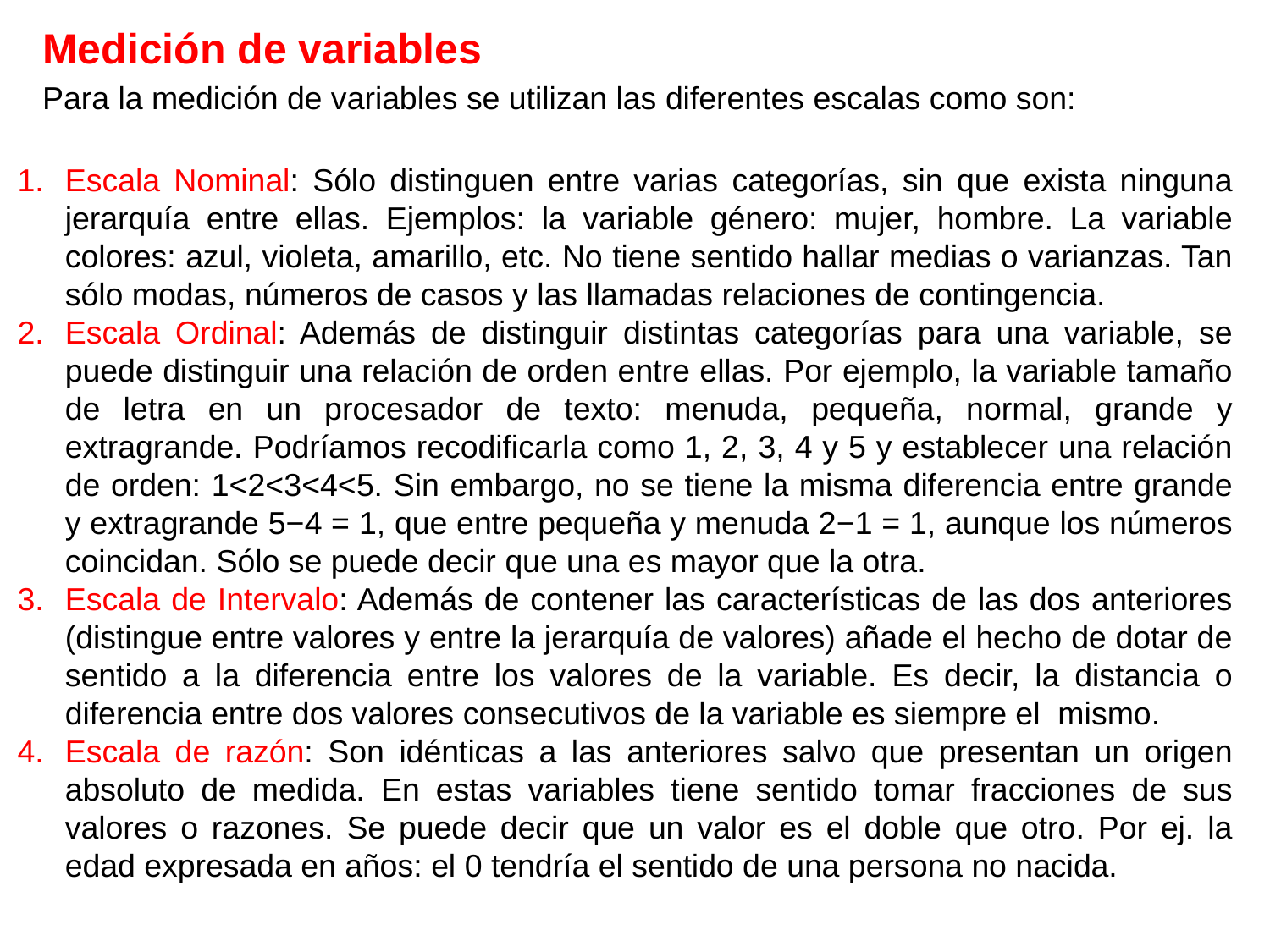

Medición de variables
Para la medición de variables se utilizan las diferentes escalas como son:

Escala Nominal: Sólo distinguen entre varias categorías, sin que exista ninguna jerarquía entre ellas. Ejemplos: la variable género: mujer, hombre. La variable colores: azul, violeta, amarillo, etc. No tiene sentido hallar medias o varianzas. Tan sólo modas, números de casos y las llamadas relaciones de contingencia.
Escala Ordinal: Además de distinguir distintas categorías para una variable, se puede distinguir una relación de orden entre ellas. Por ejemplo, la variable tamaño de letra en un procesador de texto: menuda, pequeña, normal, grande y extragrande. Podríamos recodificarla como 1, 2, 3, 4 y 5 y establecer una relación de orden: 1<2<3<4<5. Sin embargo, no se tiene la misma diferencia entre grande y extragrande 5−4 = 1, que entre pequeña y menuda 2−1 = 1, aunque los números coincidan. Sólo se puede decir que una es mayor que la otra.
Escala de Intervalo: Además de contener las características de las dos anteriores (distingue entre valores y entre la jerarquía de valores) añade el hecho de dotar de sentido a la diferencia entre los valores de la variable. Es decir, la distancia o diferencia entre dos valores consecutivos de la variable es siempre el  mismo.
Escala de razón: Son idénticas a las anteriores salvo que presentan un origen absoluto de medida. En estas variables tiene sentido tomar fracciones de sus valores o razones. Se puede decir que un valor es el doble que otro. Por ej. la edad expresada en años: el 0 tendría el sentido de una persona no nacida.